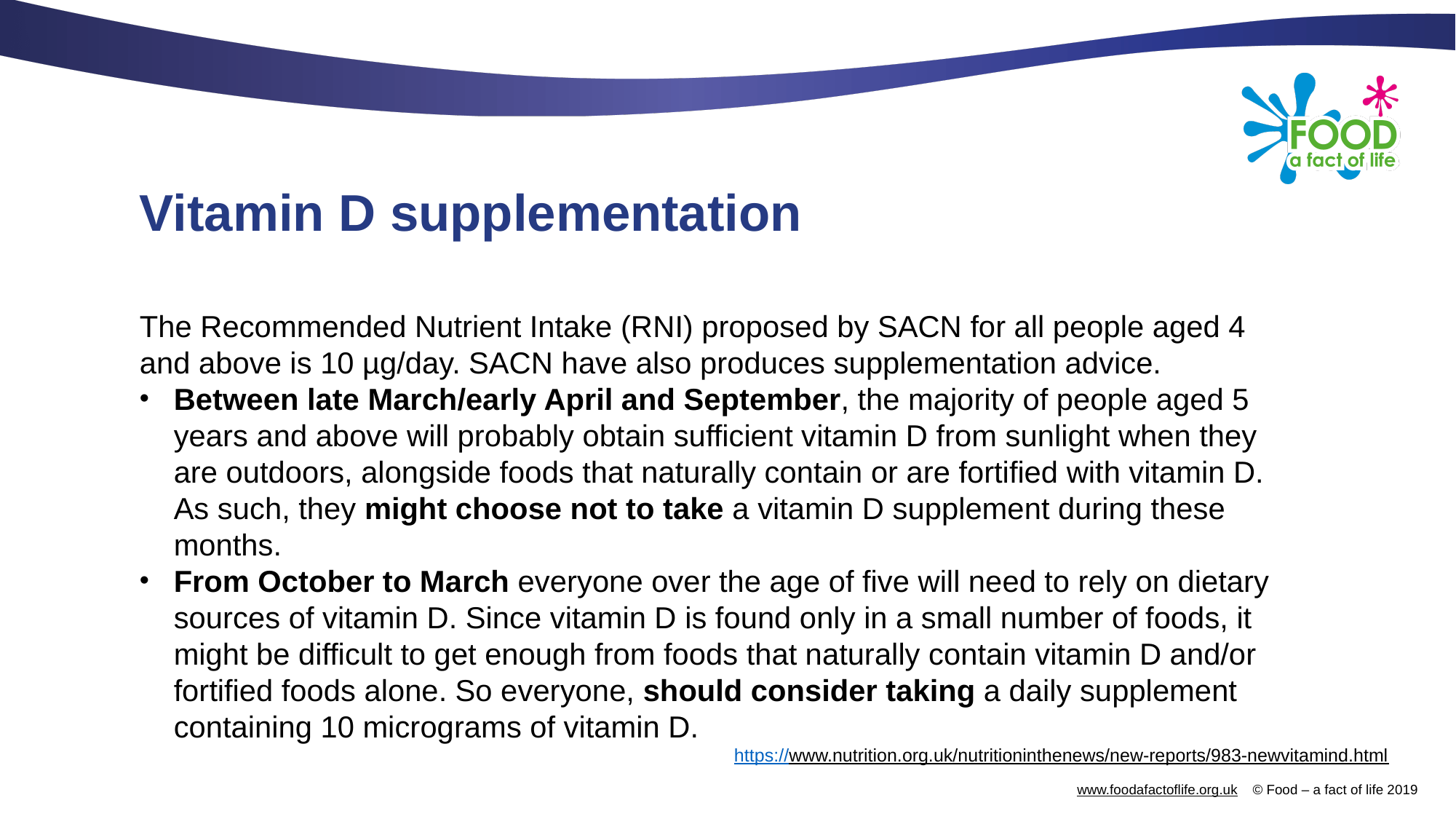

# Vitamin D supplementation
The Recommended Nutrient Intake (RNI) proposed by SACN for all people aged 4 and above is 10 µg/day. SACN have also produces supplementation advice.
Between late March/early April and September, the majority of people aged 5 years and above will probably obtain sufficient vitamin D from sunlight when they are outdoors, alongside foods that naturally contain or are fortified with vitamin D. As such, they might choose not to take a vitamin D supplement during these months.
From October to March everyone over the age of five will need to rely on dietary sources of vitamin D. Since vitamin D is found only in a small number of foods, it might be difficult to get enough from foods that naturally contain vitamin D and/or fortified foods alone. So everyone, should consider taking a daily supplement containing 10 micrograms of vitamin D.

https://www.nutrition.org.uk/nutritioninthenews/new-reports/983-newvitamind.html